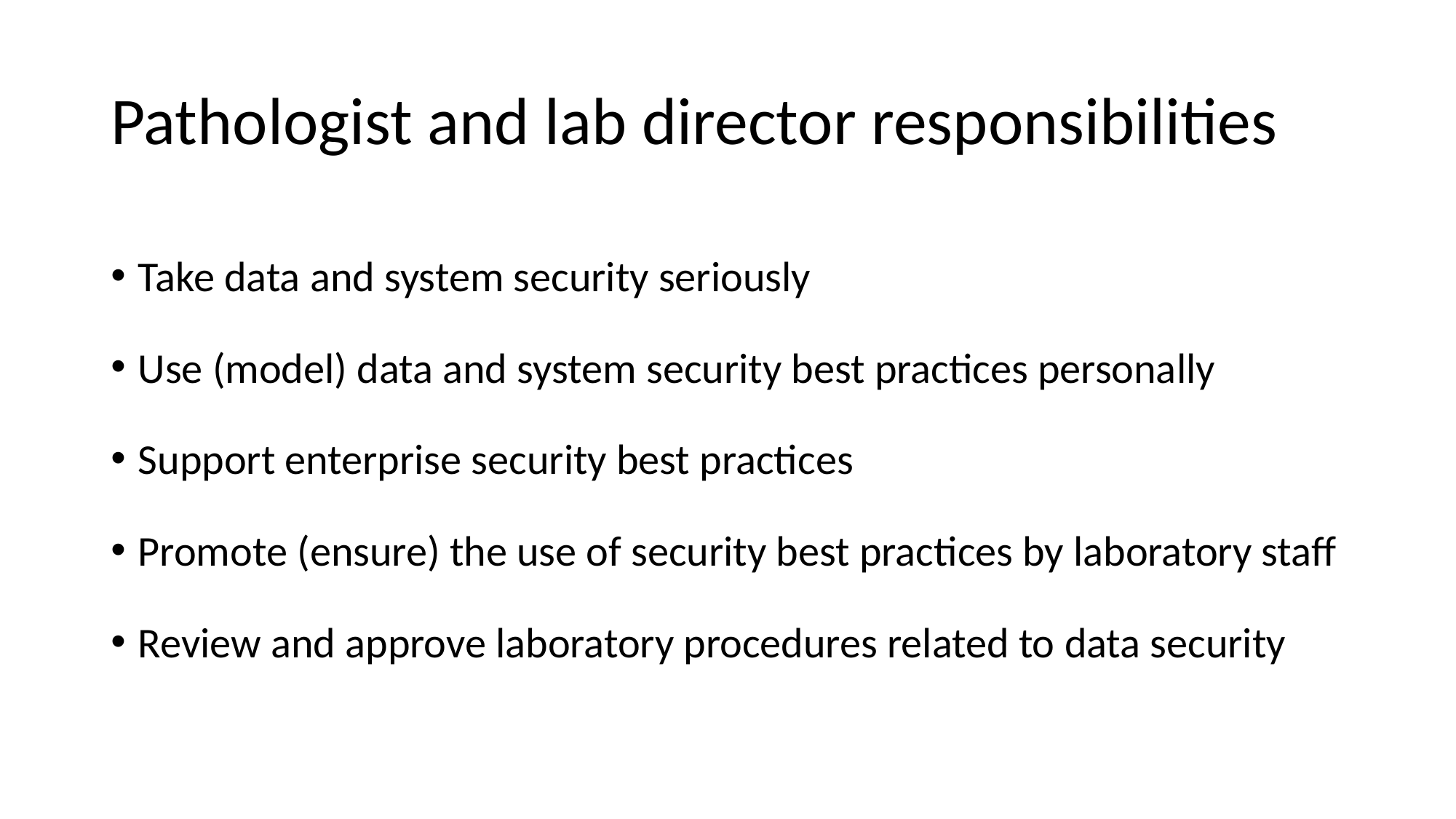

# Pathologist and lab director responsibilities
Take data and system security seriously
Use (model) data and system security best practices personally
Support enterprise security best practices
Promote (ensure) the use of security best practices by laboratory staff
Review and approve laboratory procedures related to data security